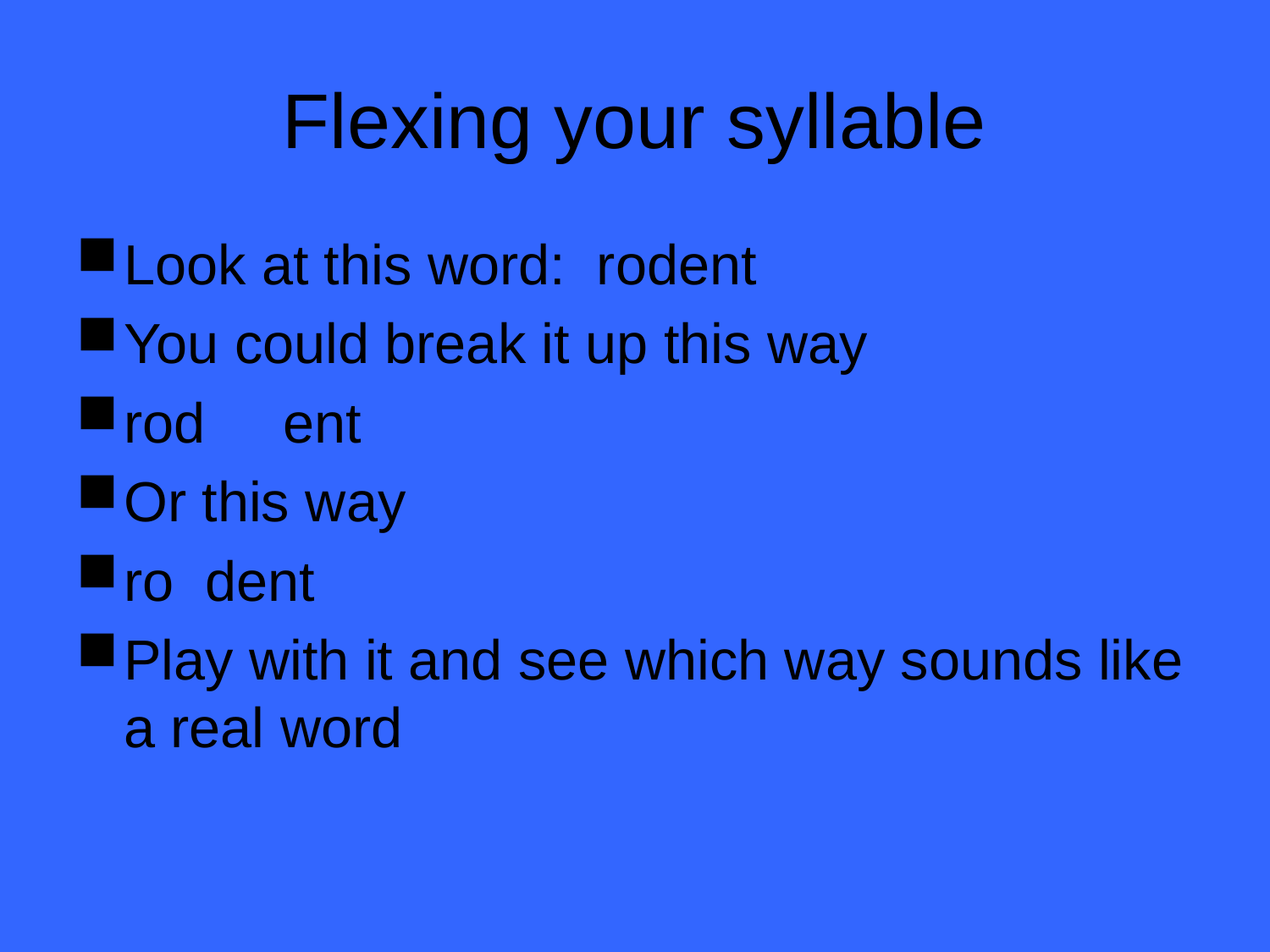

# Flexing your syllable
Look at this word:  rodent
You could break it up this way
rod     ent
Or this way
ro  dent
Play with it and see which way sounds like a real word